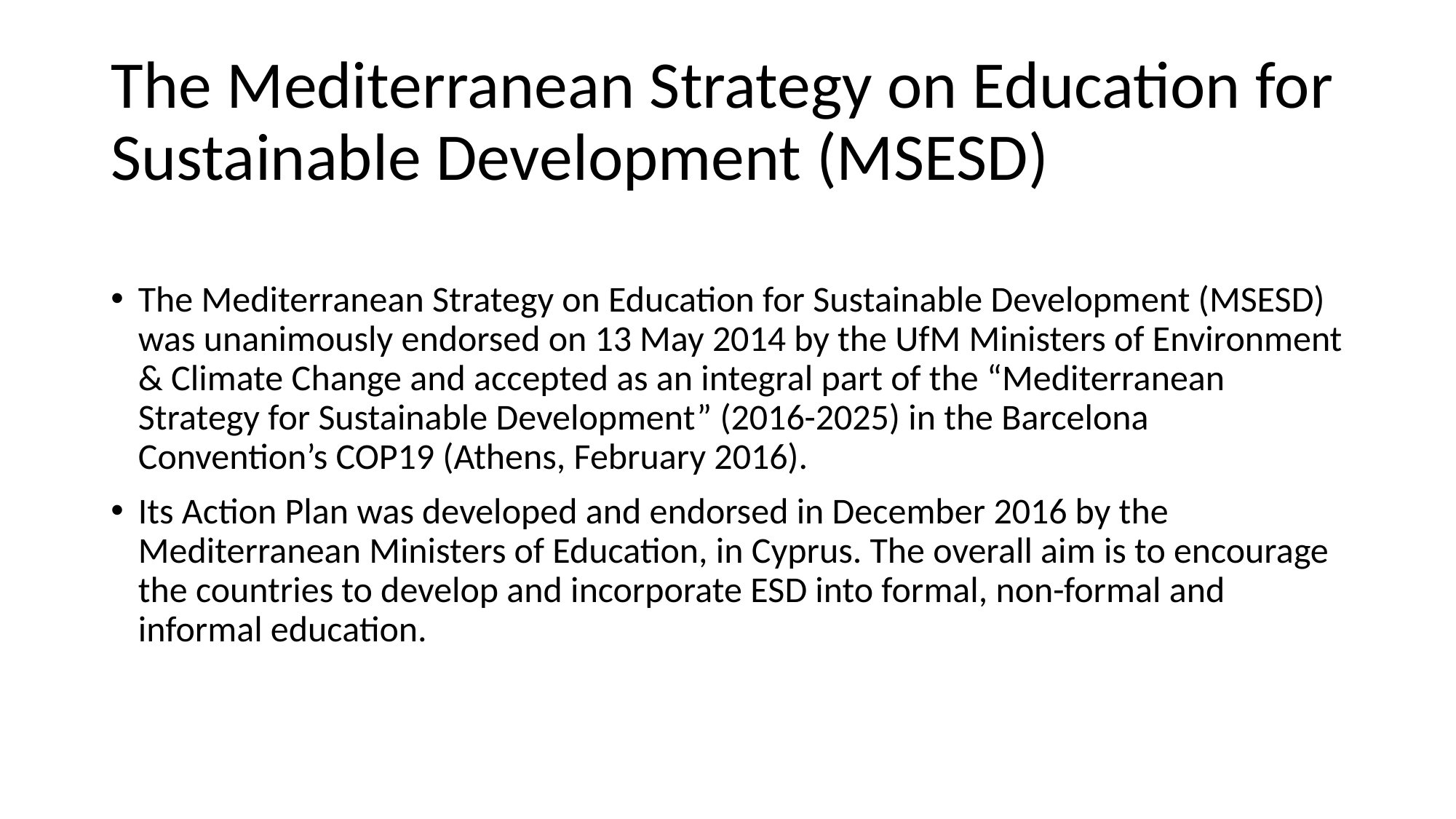

# The Mediterranean Strategy on Education for Sustainable Development (MSESD)
The Mediterranean Strategy on Education for Sustainable Development (MSESD) was unanimously endorsed on 13 May 2014 by the UfM Ministers of Environment & Climate Change and accepted as an integral part of the “Mediterranean Strategy for Sustainable Development” (2016-2025) in the Barcelona Convention’s COP19 (Athens, February 2016).
Its Action Plan was developed and endorsed in December 2016 by the Mediterranean Ministers of Education, in Cyprus. The overall aim is to encourage the countries to develop and incorporate ESD into formal, non-formal and informal education.